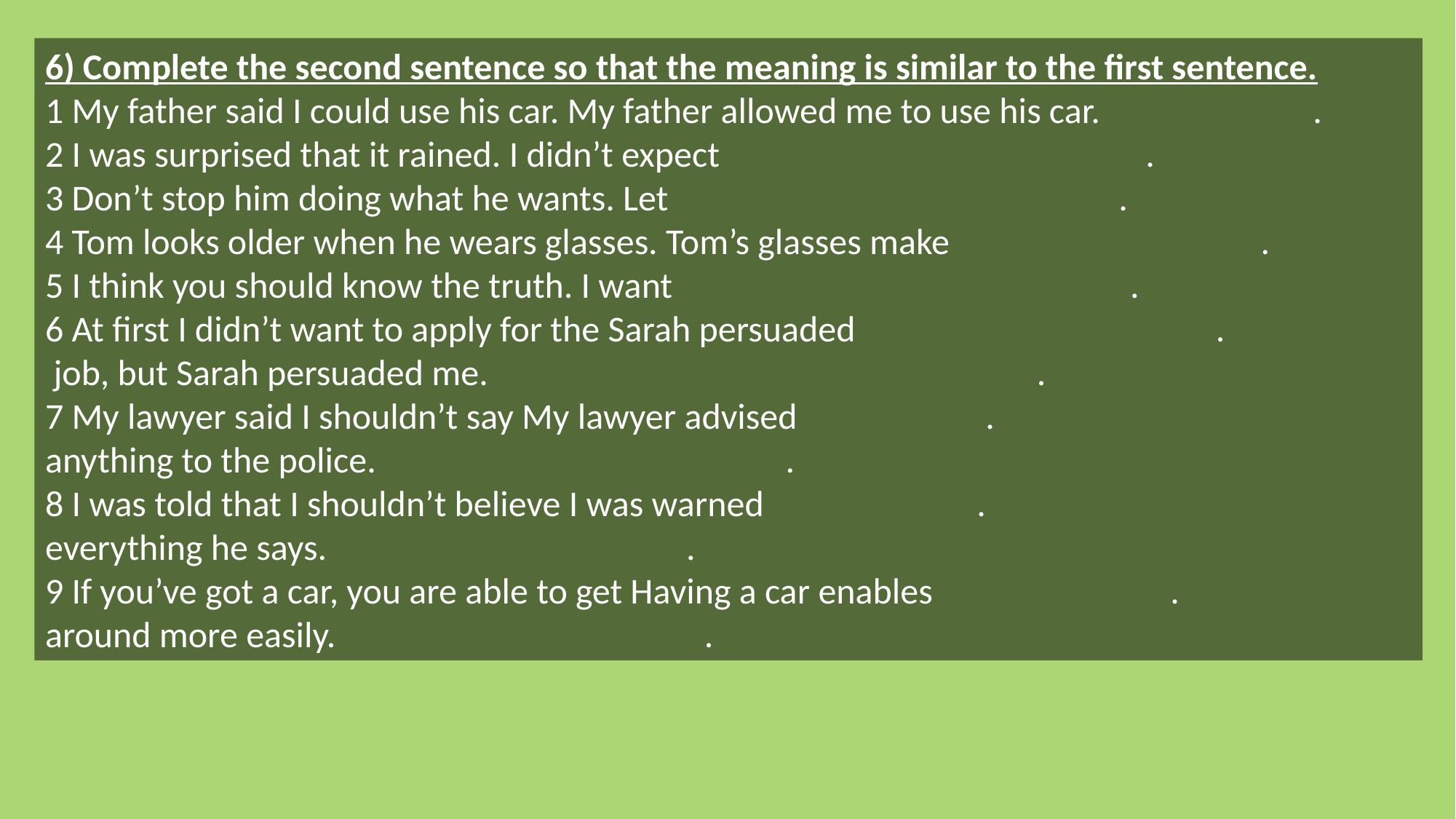

6) Complete the second sentence so that the meaning is similar to the first sentence.
1 My father said I could use his car. My father allowed me to use his car.                          .
2 I was surprised that it rained. I didn’t expect                                                    .
3 Don’t stop him doing what he wants. Let                                                       .
4 Tom looks older when he wears glasses. Tom’s glasses make                                      .
5 I think you should know the truth. I want                                                        .
6 At first I didn’t want to apply for the Sarah persuaded                                            .
 job, but Sarah persuaded me.                                                                   .
7 My lawyer said I shouldn’t say My lawyer advised                       .
anything to the police.                                                  .
8 I was told that I shouldn’t believe I was warned                          .
everything he says.                                            .
9 If you’ve got a car, you are able to get Having a car enables                             .
around more easily.                                             .